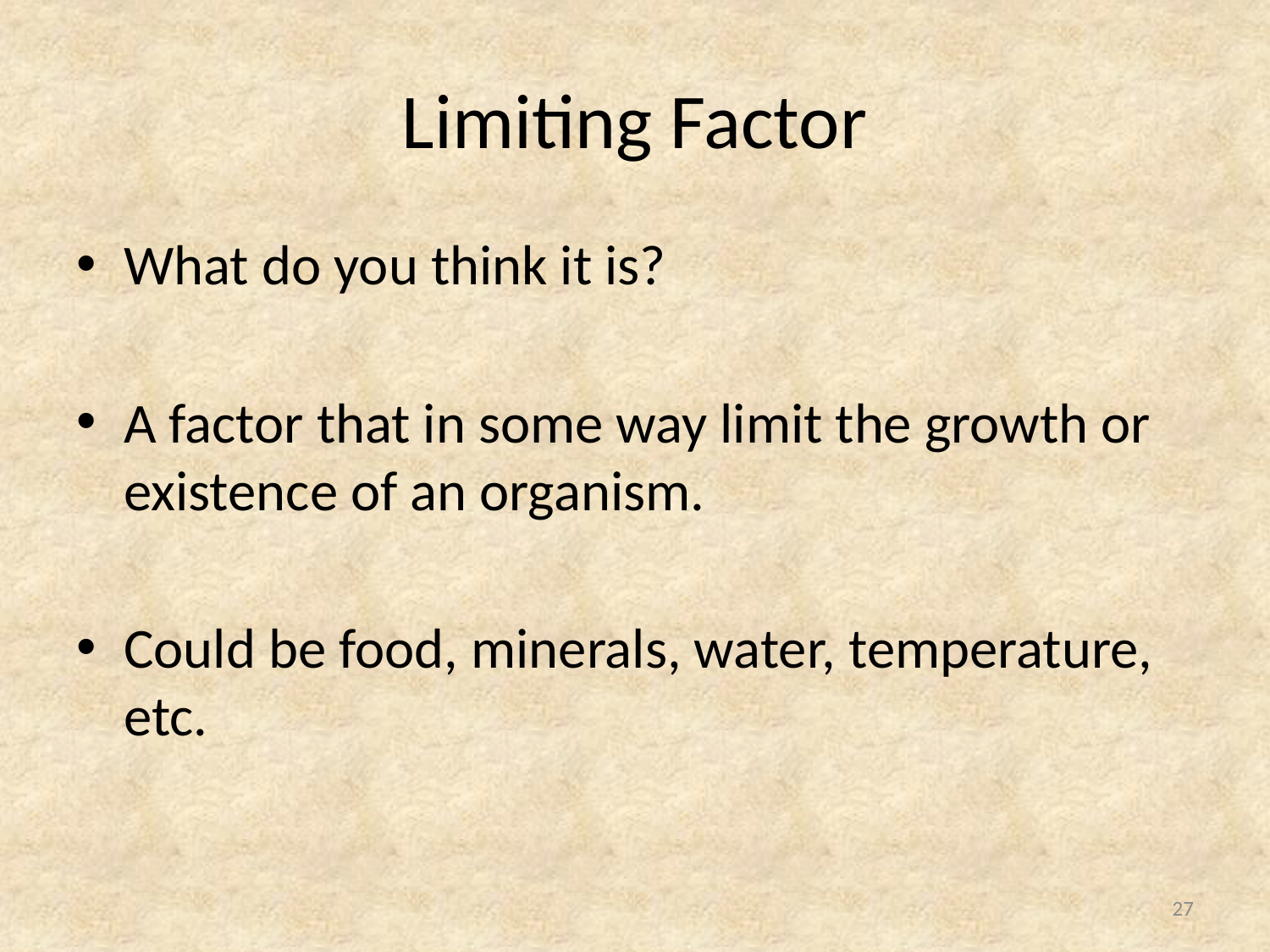

# Limiting Factor
What do you think it is?

A factor that in some way limit the growth or existence of an organism.

Could be food, minerals, water, temperature, etc.
27